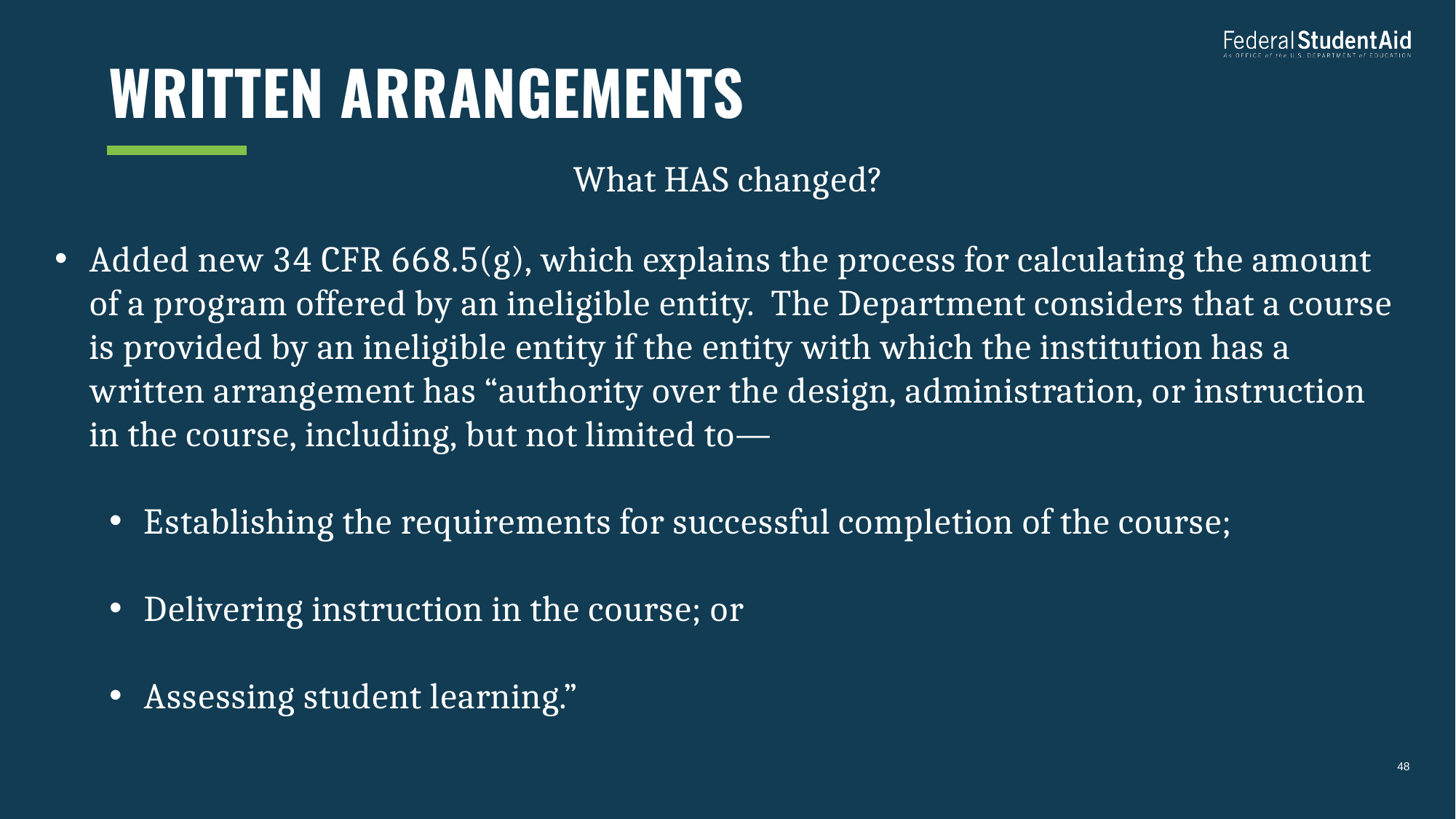

# Written arrangements
What HAS changed?

Added new 34 CFR 668.5(g), which explains the process for calculating the amount of a program offered by an ineligible entity.  The Department considers that a course is provided by an ineligible entity if the entity with which the institution has a written arrangement has “authority over the design, administration, or instruction in the course, including, but not limited to—

Establishing the requirements for successful completion of the course;

Delivering instruction in the course; or

Assessing student learning.”
48